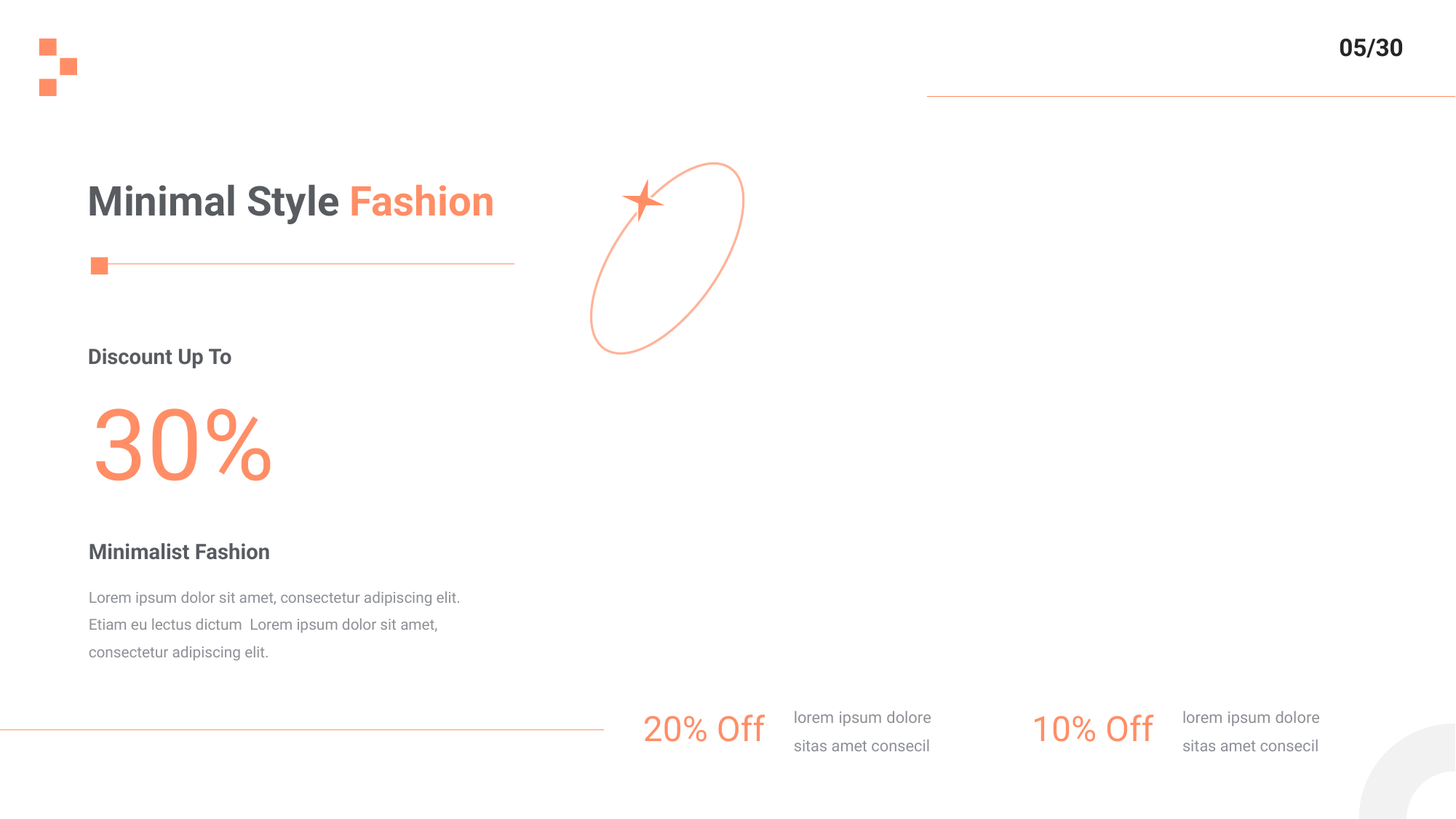

05/30

Minimal Style Fashion

Discount Up To
30%
Minimalist Fashion
Lorem ipsum dolor sit amet, consectetur adipiscing elit. Etiam eu lectus dictum  Lorem ipsum dolor sit amet, consectetur adipiscing elit.
lorem ipsum dolore sitas amet consecil
20% Off
lorem ipsum dolore sitas amet consecil
10% Off